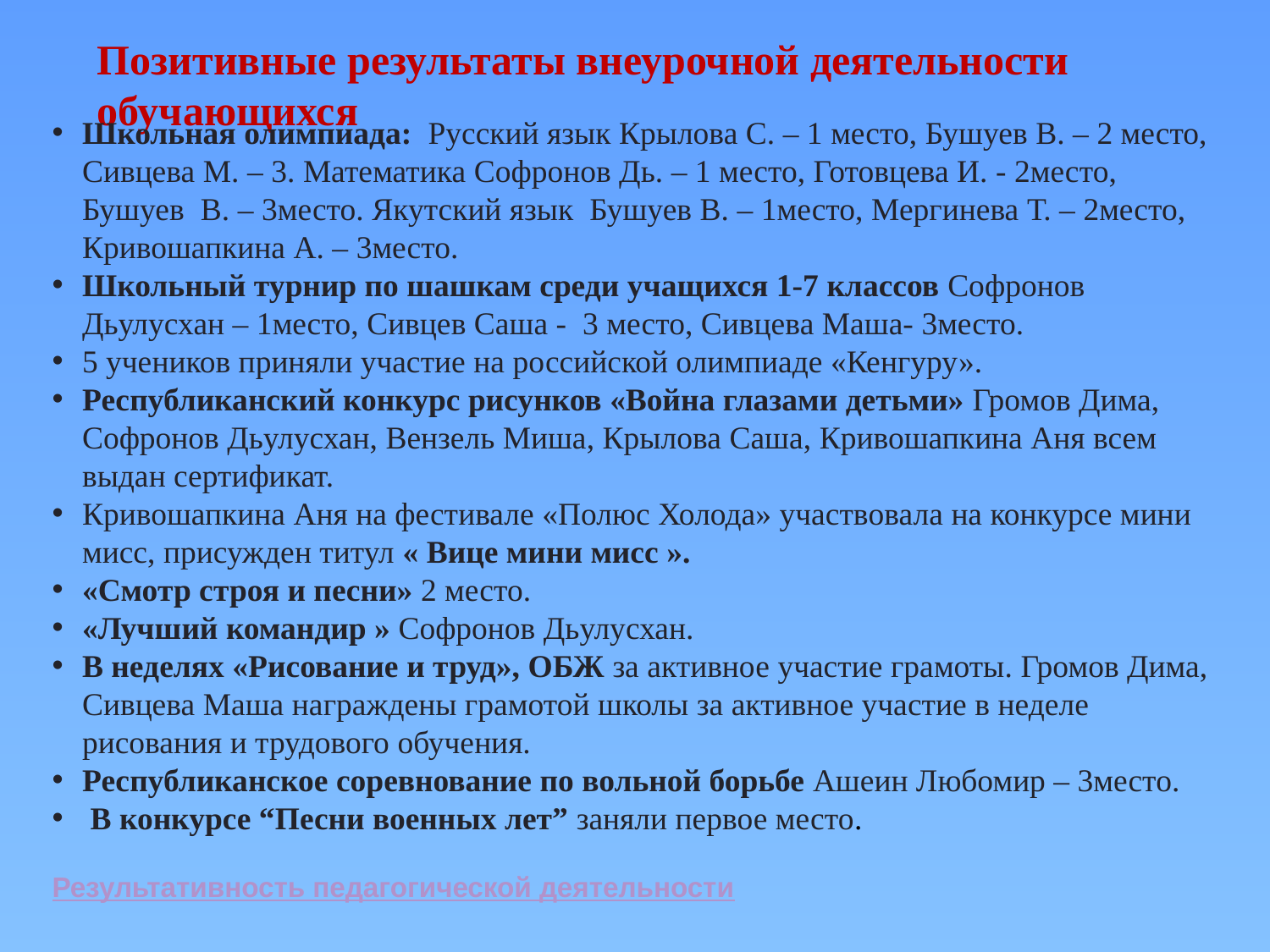

Позитивные результаты внеурочной деятельности обучающихся
Школьная олимпиада:  Русский язык Крылова С. – 1 место, Бушуев В. – 2 место, Сивцева М. – 3. Математика Софронов Дь. – 1 место, Готовцева И. - 2место, Бушуев  В. – 3место. Якутский язык  Бушуев В. – 1место, Мергинева Т. – 2место, Кривошапкина А. – 3место.
Школьный турнир по шашкам среди учащихся 1-7 классов Софронов Дьулусхан – 1место, Сивцев Саша -  3 место, Сивцева Маша- 3место.
5 учеников приняли участие на российской олимпиаде «Кенгуру».
Республиканский конкурс рисунков «Война глазами детьми» Громов Дима, Софронов Дьулусхан, Вензель Миша, Крылова Саша, Кривошапкина Аня всем выдан сертификат.
Кривошапкина Аня на фестивале «Полюс Холода» участвовала на конкурсе мини мисс, присужден титул « Вице мини мисс ».
«Смотр строя и песни» 2 место.
«Лучший командир » Софронов Дьулусхан.
В неделях «Рисование и труд», ОБЖ за активное участие грамоты. Громов Дима, Сивцева Маша награждены грамотой школы за активное участие в неделе рисования и трудового обучения.
Республиканское соревнование по вольной борьбе Ашеин Любомир – 3место.
 В конкурсе “Песни военных лет” заняли первое место.

Результативность педагогической деятельности